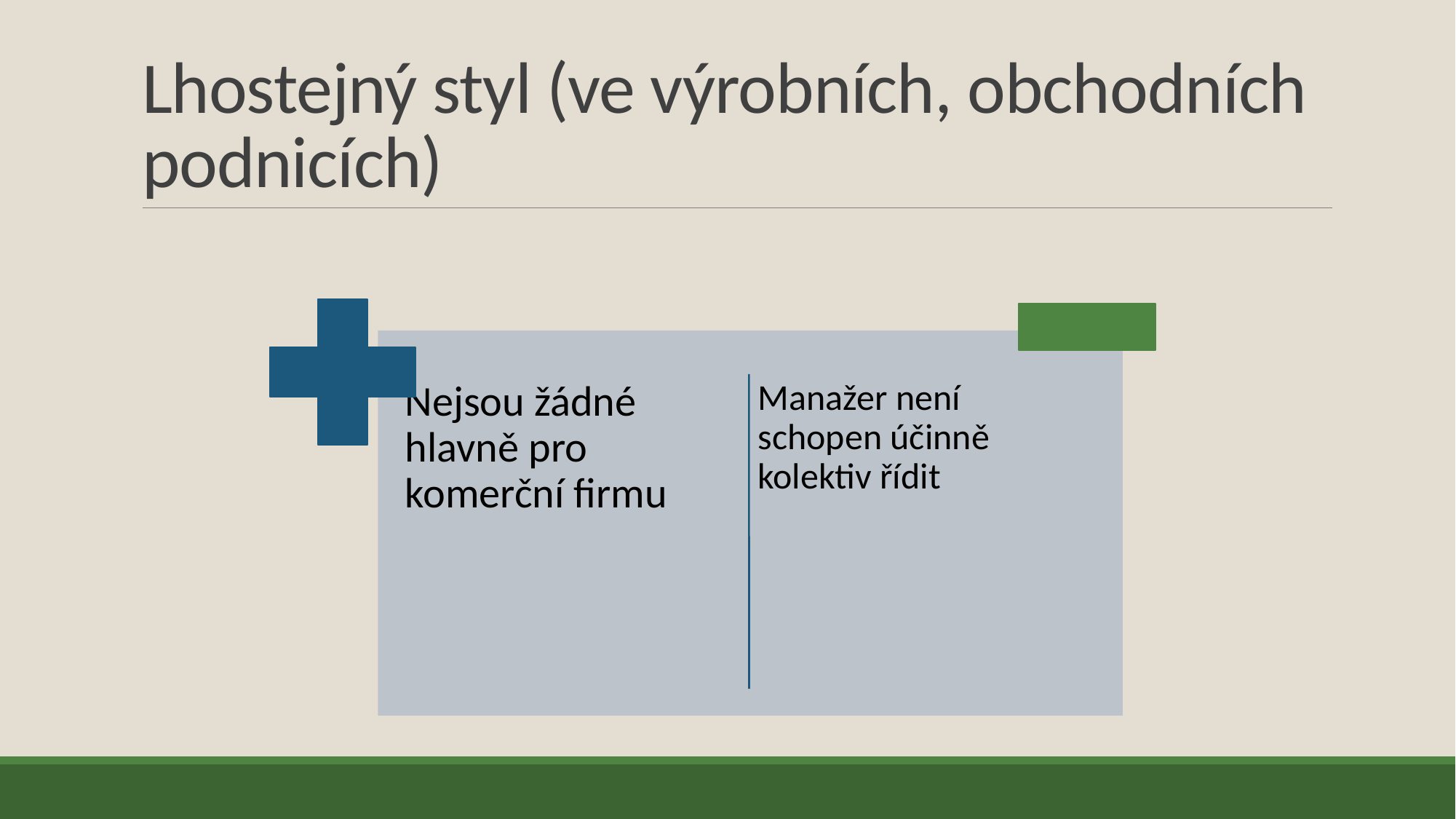

# Lhostejný styl (ve výrobních, obchodních podnicích)
Nejsou žádné hlavně pro komerční firmu
Manažer není schopen účinně kolektiv řídit